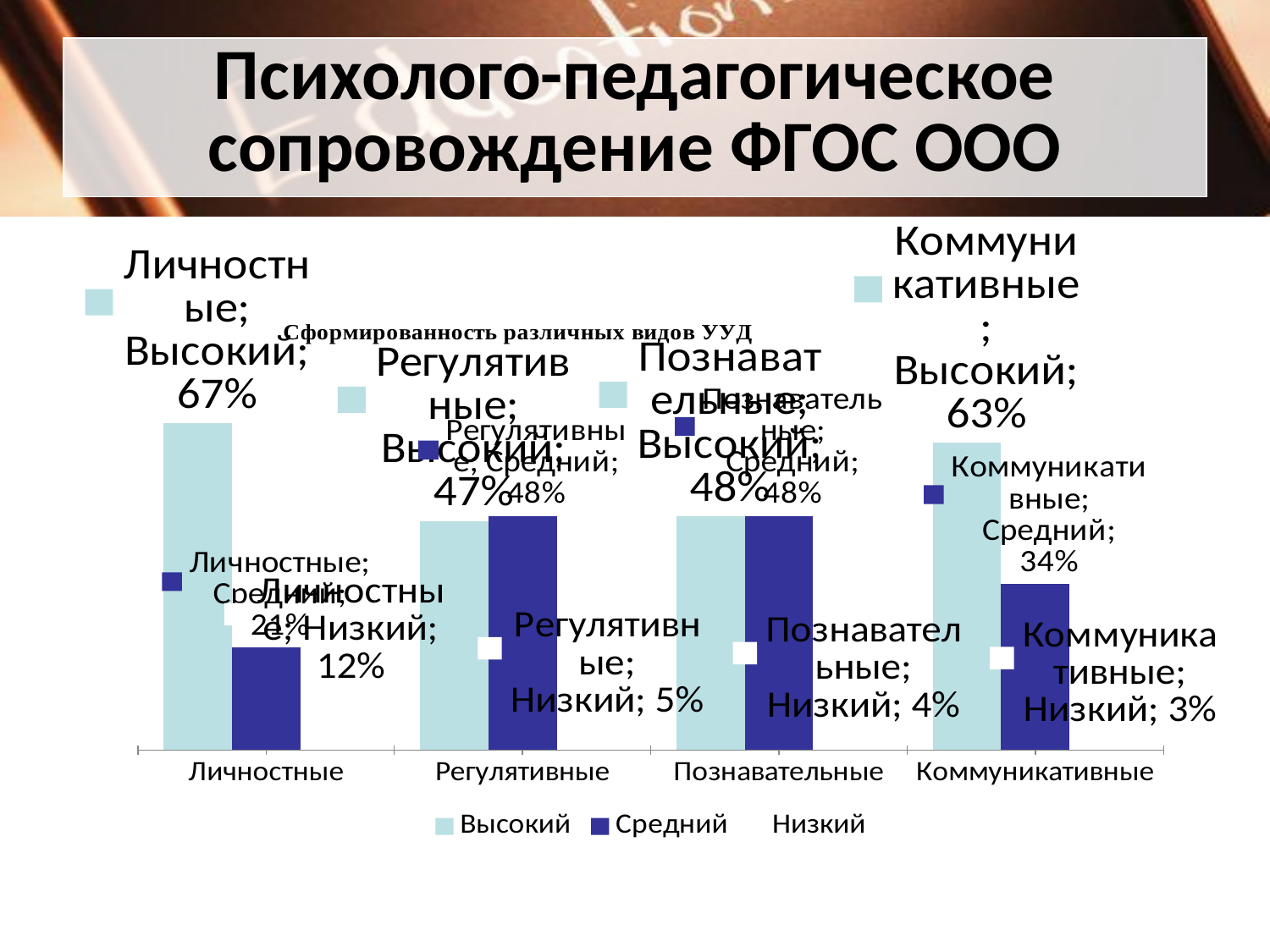

# Психолого-педагогическое сопровождение ФГОС ООО

### Chart: Сформированность различных видов УУД

| Category | Высокий | Средний | Низкий |
|---|---|---|---|
| Личностные | 0.6700000000000033 | 0.21000000000000021 | 0.12000000000000002 |
| Регулятивные | 0.4700000000000001 | 0.4800000000000003 | 0.050000000000000114 |
| Познавательные | 0.4800000000000003 | 0.4800000000000003 | 0.04000000000000011 |
| Коммуникативные | 0.6300000000000029 | 0.3400000000000008 | 0.030000000000000082 |